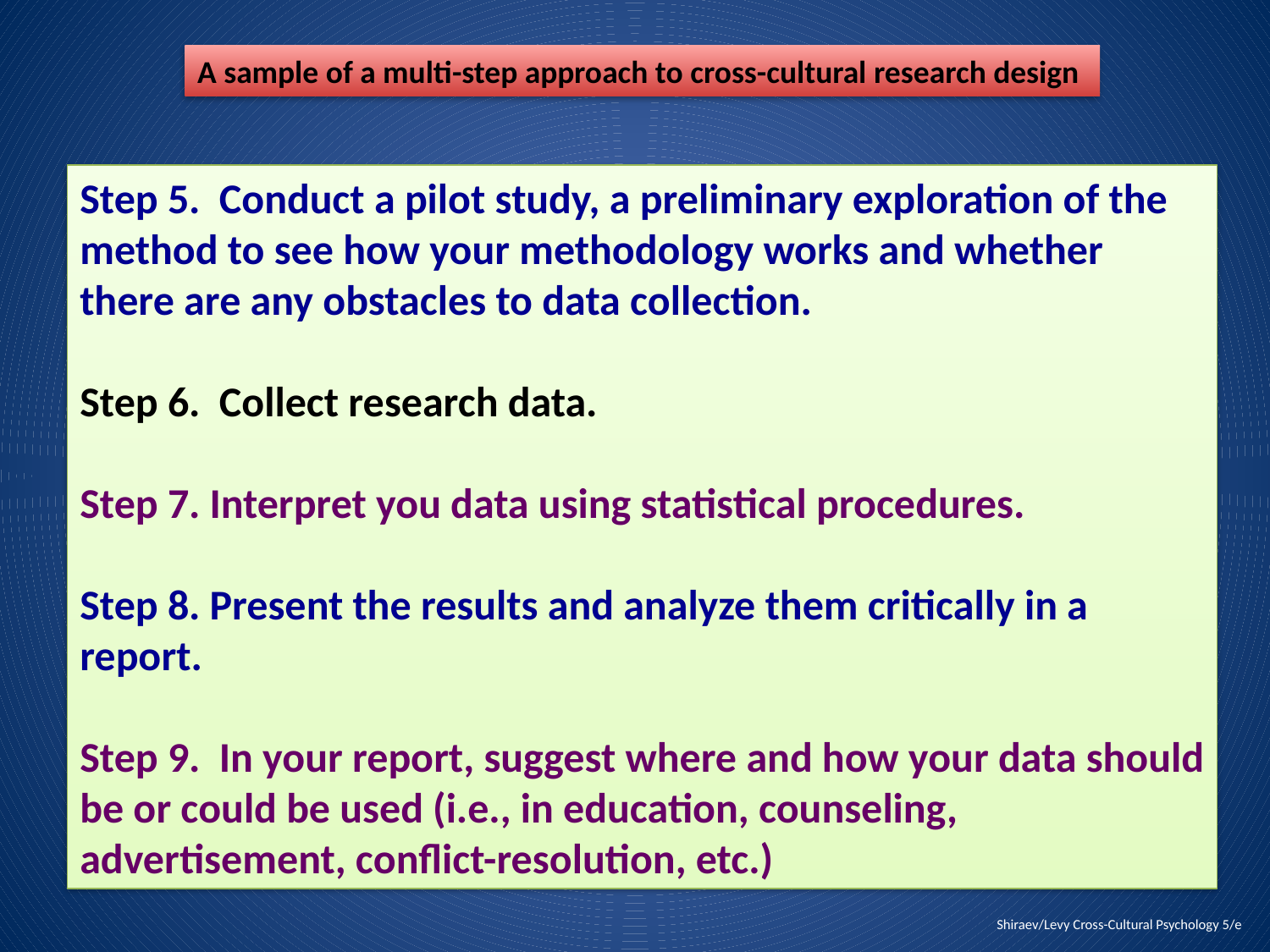

A sample of a multi-step approach to cross-cultural research design
Step 5.  Conduct a pilot study, a preliminary exploration of the method to see how your methodology works and whether there are any obstacles to data collection.

Step 6.  Collect research data.

Step 7. Interpret you data using statistical procedures.

Step 8. Present the results and analyze them critically in a report.

Step 9.  In your report, suggest where and how your data should be or could be used (i.e., in education, counseling, advertisement, conflict-resolution, etc.)
Shiraev/Levy Cross-Cultural Psychology 5/e